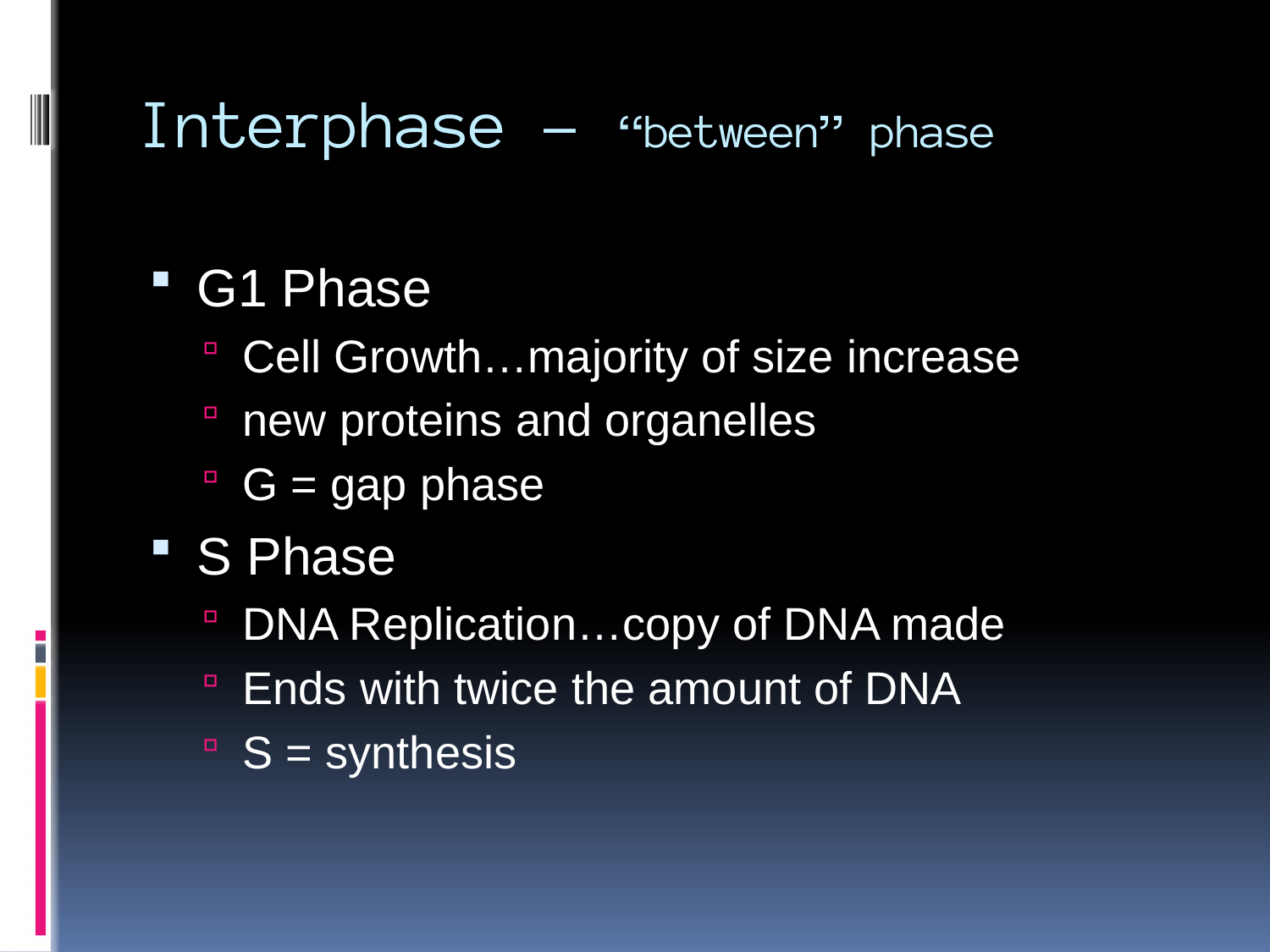

# Interphase - “between” phase
G1 Phase
Cell Growth…majority of size increase
new proteins and organelles
G = gap phase
S Phase
DNA Replication…copy of DNA made
Ends with twice the amount of DNA
S = synthesis